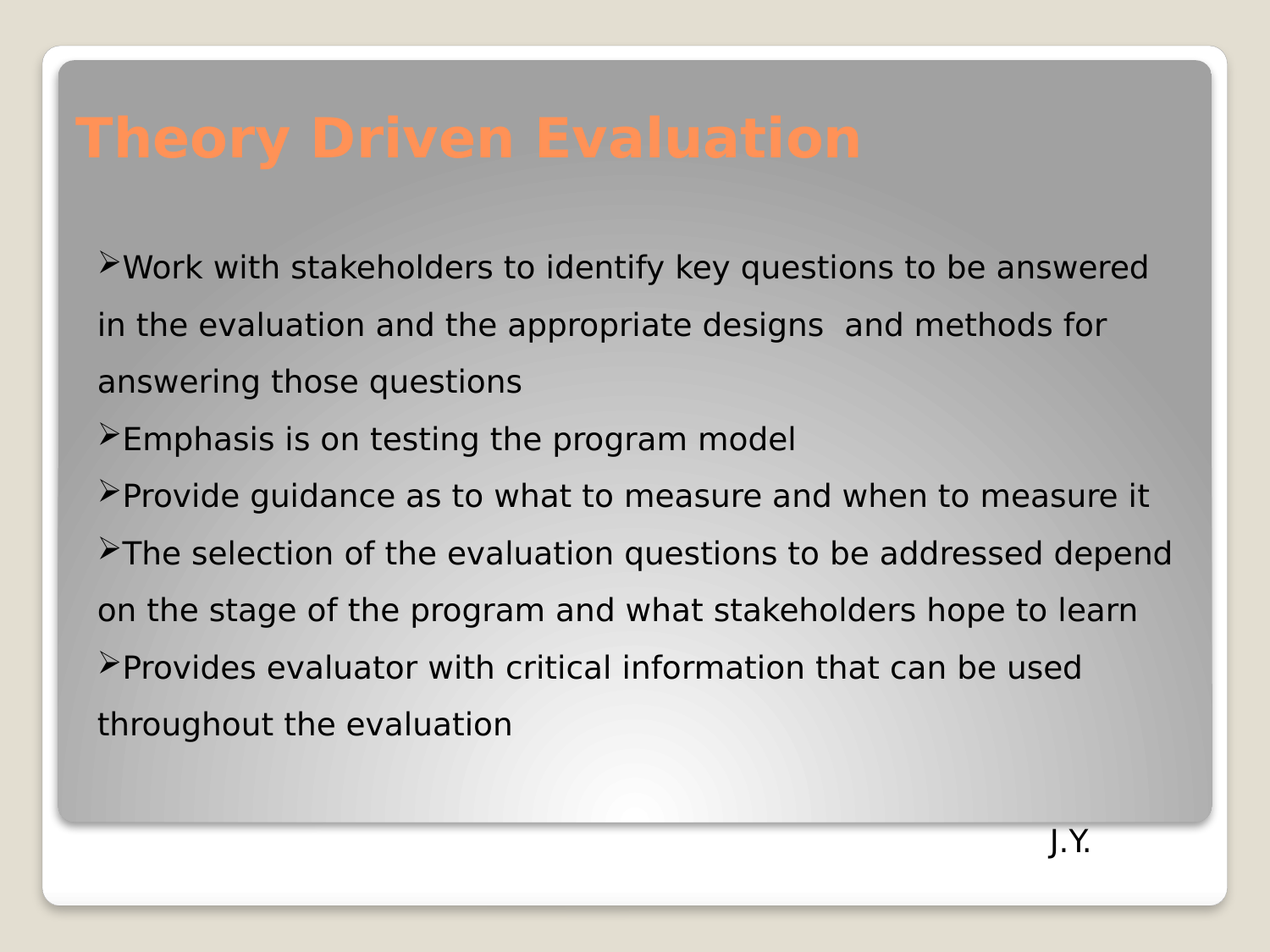

# Theory Driven Evaluation
Work with stakeholders to identify key questions to be answered in the evaluation and the appropriate designs  and methods for answering those questions
Emphasis is on testing the program model
Provide guidance as to what to measure and when to measure it
The selection of the evaluation questions to be addressed depend on the stage of the program and what stakeholders hope to learn
Provides evaluator with critical information that can be used throughout the evaluation
J.Y.